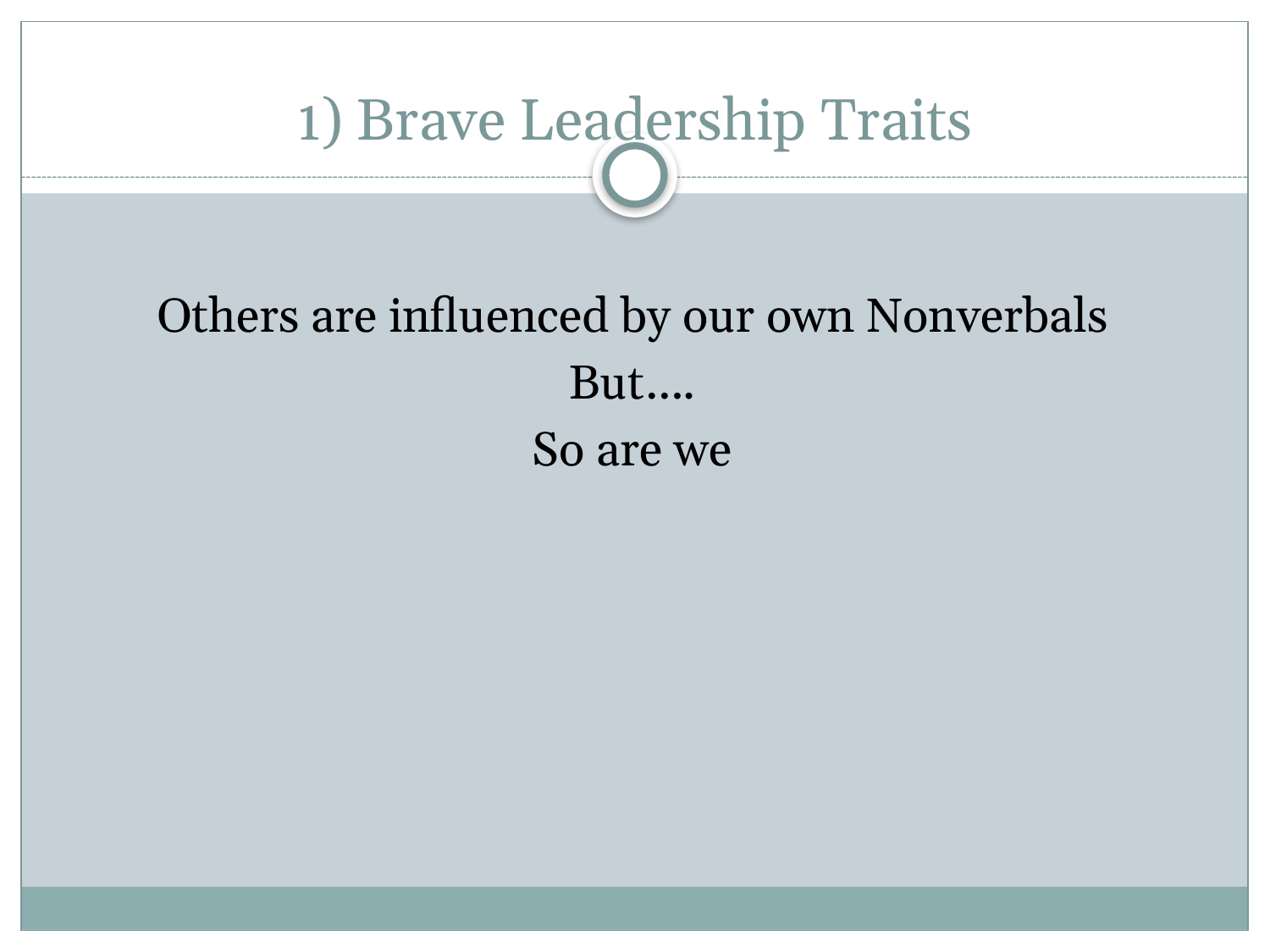

# 1) Brave Leadership Traits

Others are influenced by our own Nonverbals
But….
So are we